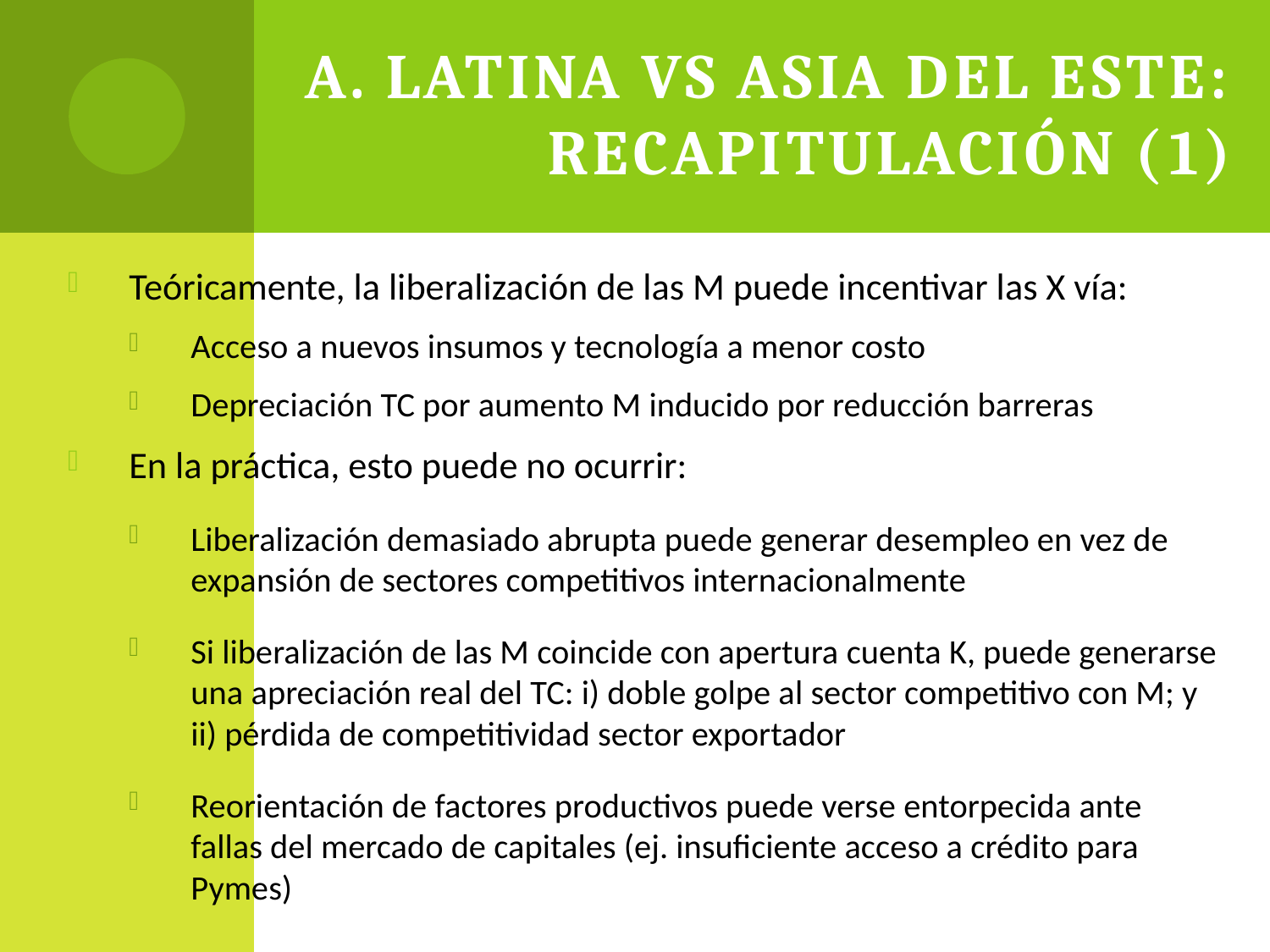

# A. Latina vs Asia del Este: Recapitulación (1)
Teóricamente, la liberalización de las M puede incentivar las X vía:
Acceso a nuevos insumos y tecnología a menor costo
Depreciación TC por aumento M inducido por reducción barreras
En la práctica, esto puede no ocurrir:
Liberalización demasiado abrupta puede generar desempleo en vez de expansión de sectores competitivos internacionalmente
Si liberalización de las M coincide con apertura cuenta K, puede generarse una apreciación real del TC: i) doble golpe al sector competitivo con M; y ii) pérdida de competitividad sector exportador
Reorientación de factores productivos puede verse entorpecida ante fallas del mercado de capitales (ej. insuficiente acceso a crédito para Pymes)